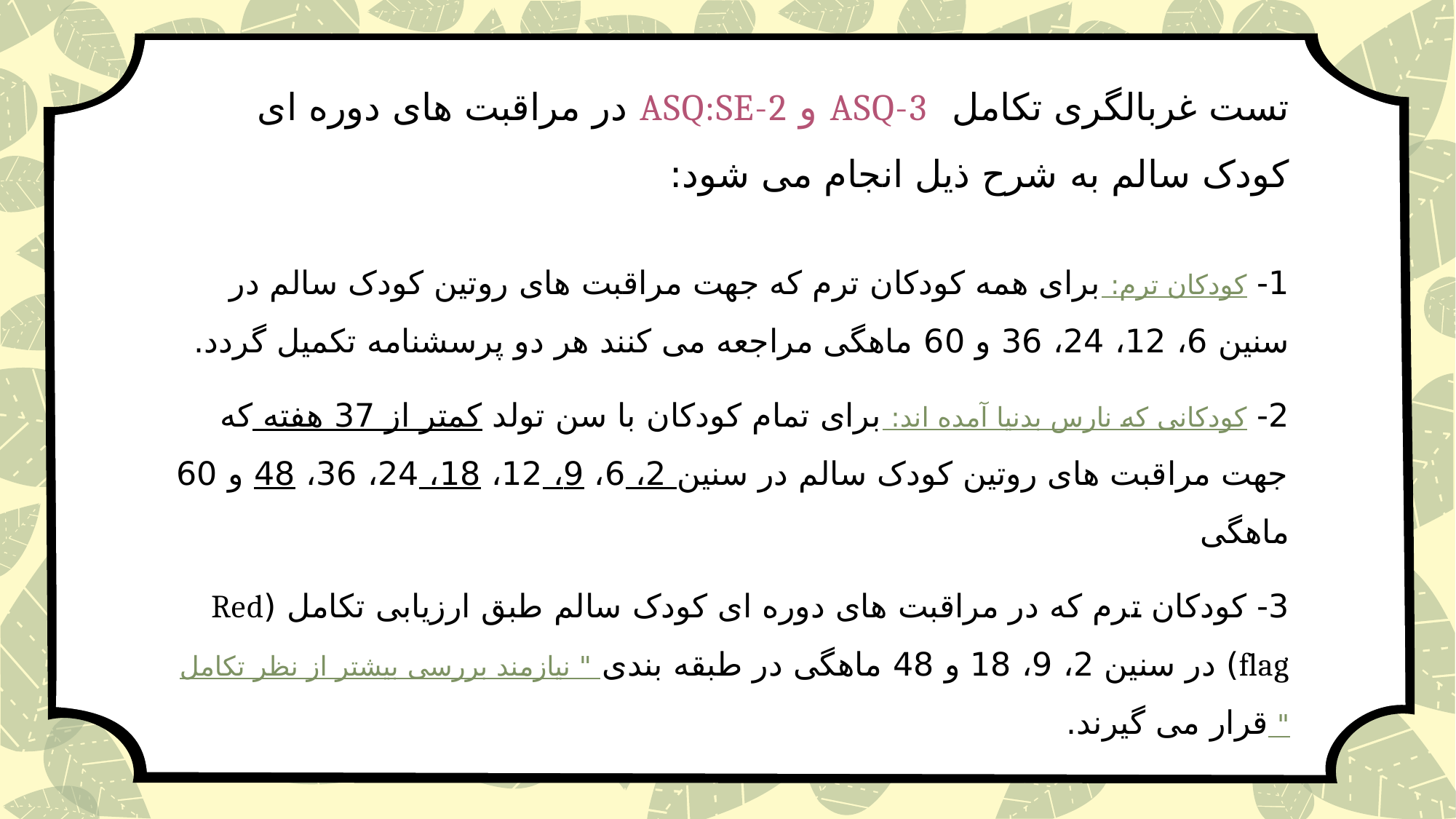

# تست غربالگری تکامل  ASQ-3 و ASQ:SE-2 در مراقبت های دوره ای کودک سالم به شرح ذیل انجام می شود:
1- کودکان ترم: برای همه کودکان ترم که جهت مراقبت های روتین کودک سالم در سنین 6، 12، 24، 36 و 60 ماهگی مراجعه می کنند هر دو پرسشنامه تکمیل گردد.
2- کودکانی که نارس بدنیا آمده اند: برای تمام کودکان با سن تولد کمتر از 37 هفته که جهت مراقبت های روتین کودک سالم در سنین 2، 6، 9، 12، 18، 24، 36، 48 و 60 ماهگی
3- کودکان ترم که در مراقبت های دوره ای کودک سالم طبق ارزیابی تکامل (Red flag) در سنین 2، 9، 18 و 48 ماهگی در طبقه بندی " نیازمند بررسی بیشتر از نظر تکامل " قرار می گیرند.